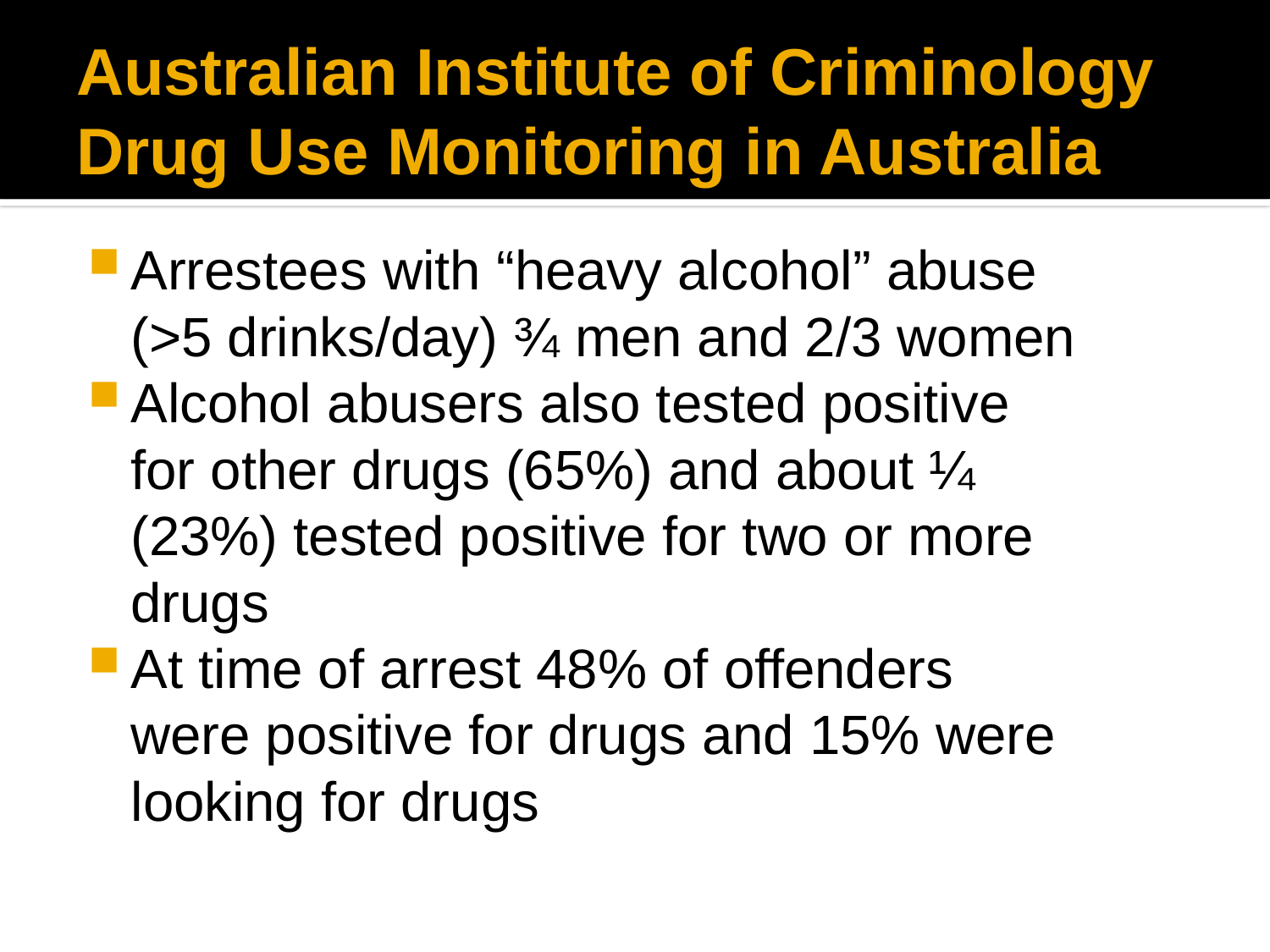

# Australian Institute of Criminology Drug Use Monitoring in Australia
Arrestees with “heavy alcohol” abuse (>5 drinks/day) ¾ men and 2/3 women
Alcohol abusers also tested positive for other drugs (65%) and about ¼ (23%) tested positive for two or more drugs
At time of arrest 48% of offenders were positive for drugs and 15% were looking for drugs